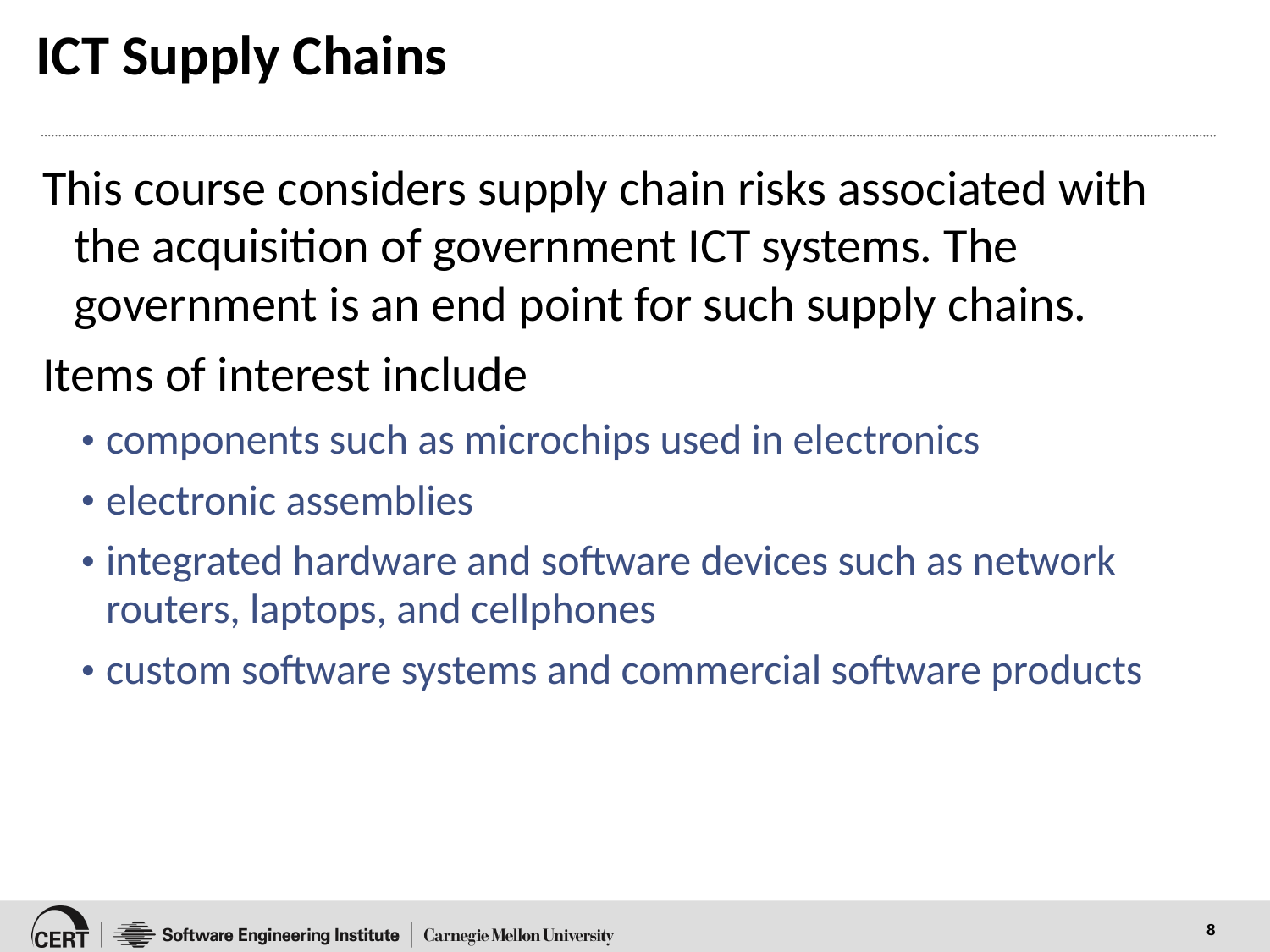

# ICT Supply Chains
This course considers supply chain risks associated with the acquisition of government ICT systems. The government is an end point for such supply chains.
Items of interest include
components such as microchips used in electronics
electronic assemblies
integrated hardware and software devices such as network routers, laptops, and cellphones
custom software systems and commercial software products